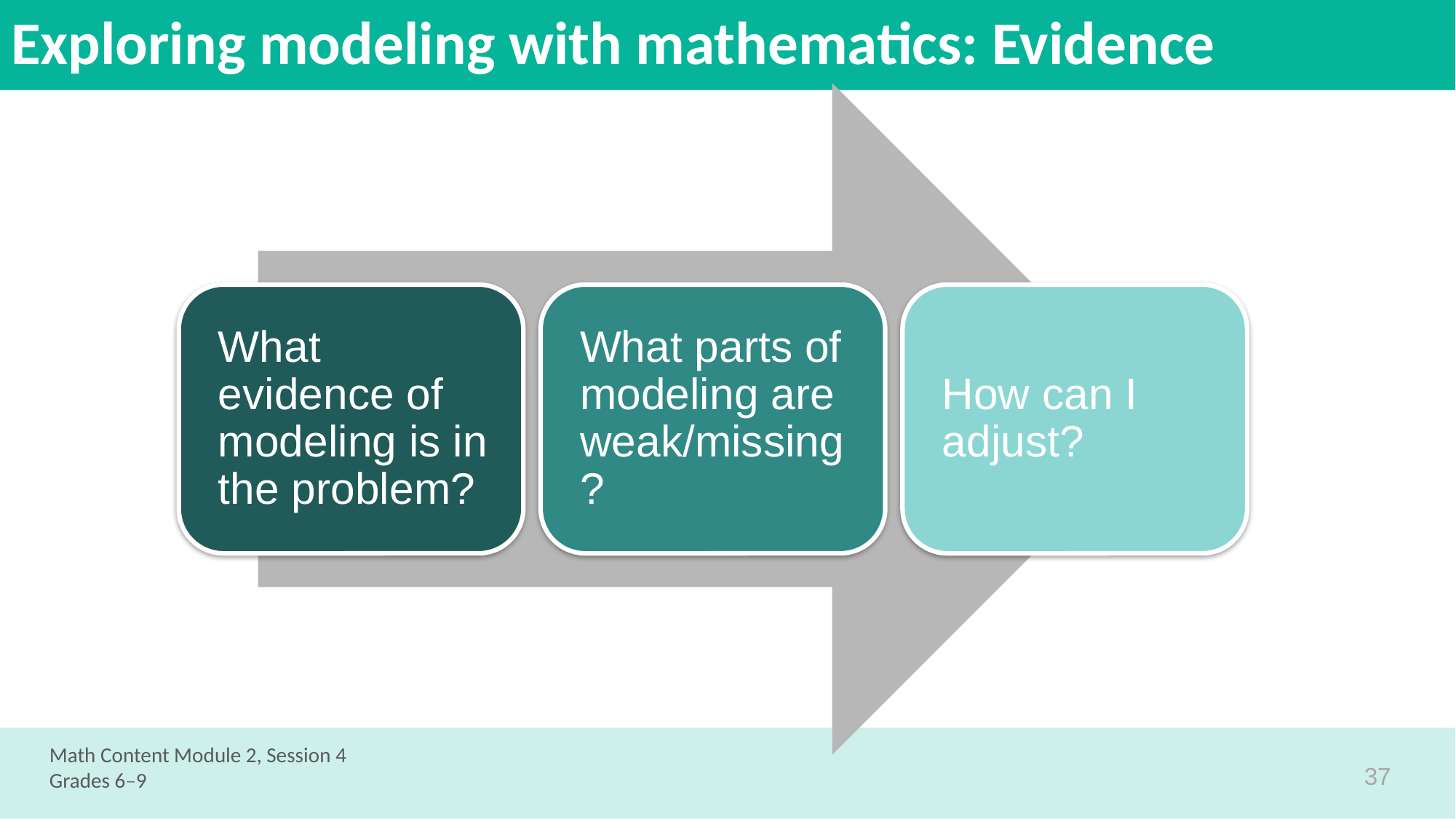

# Exploring modeling with mathematics: Evidence
What evidence of modeling is in the problem?
What parts of modeling are weak/missing?
How can I adjust?
Math Content Module 2, Session 4
Grades 6–9
37